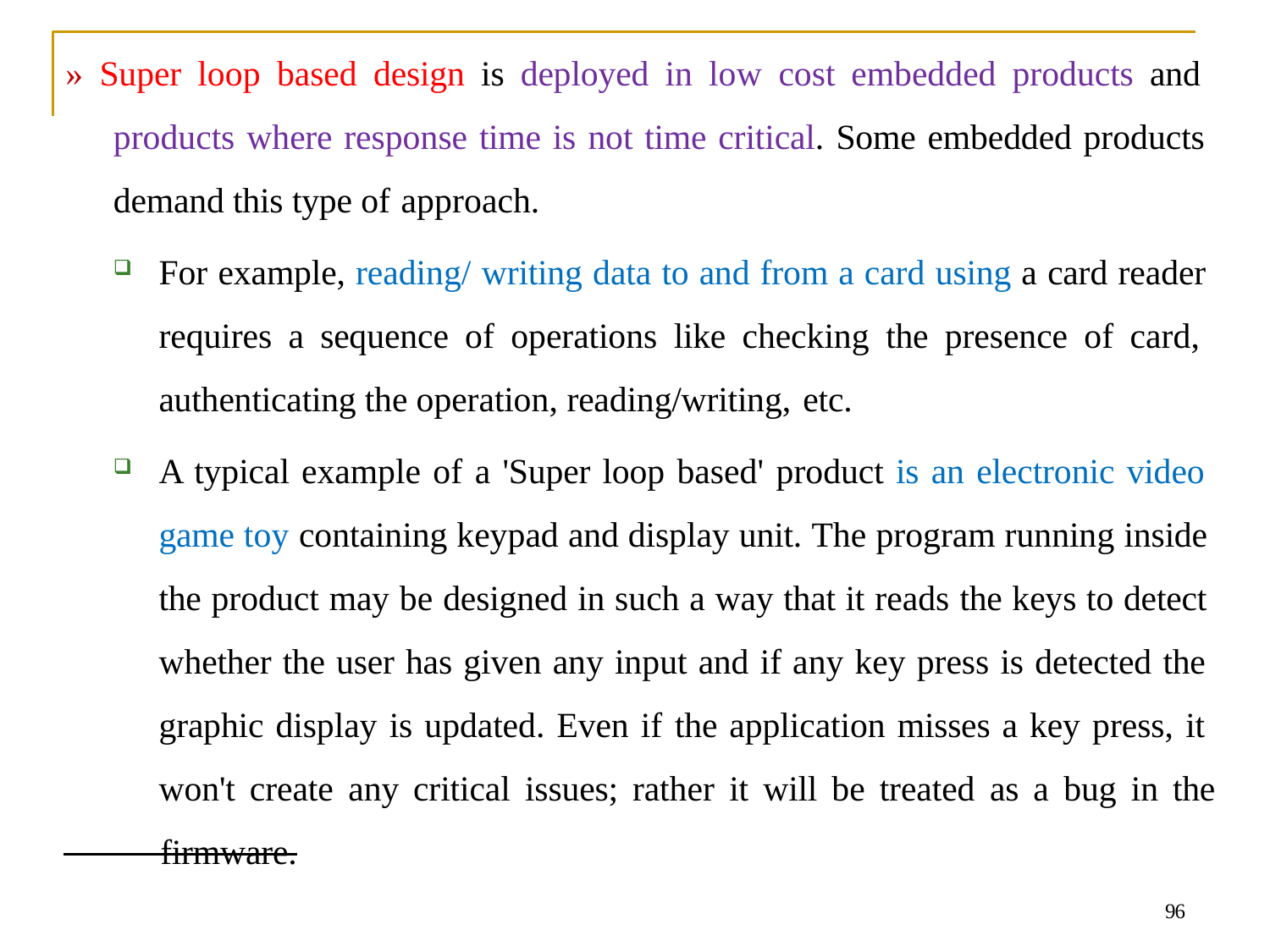

» Super loop based design is deployed in low cost embedded products and  products where response time is not time critical. Some embedded products  demand this type of approach.
For example, reading/ writing data to and from a card using a card reader  requires a sequence of operations like checking the presence of card,  authenticating the operation, reading/writing, etc.
A typical example of a 'Super loop based' product is an electronic video  game toy containing keypad and display unit. The program running inside  the product may be designed in such a way that it reads the keys to detect  whether the user has given any input and if any key press is detected the  graphic display is updated. Even if the application misses a key press, it  won't create any critical issues; rather it will be treated as a bug in the
           firmware.

96